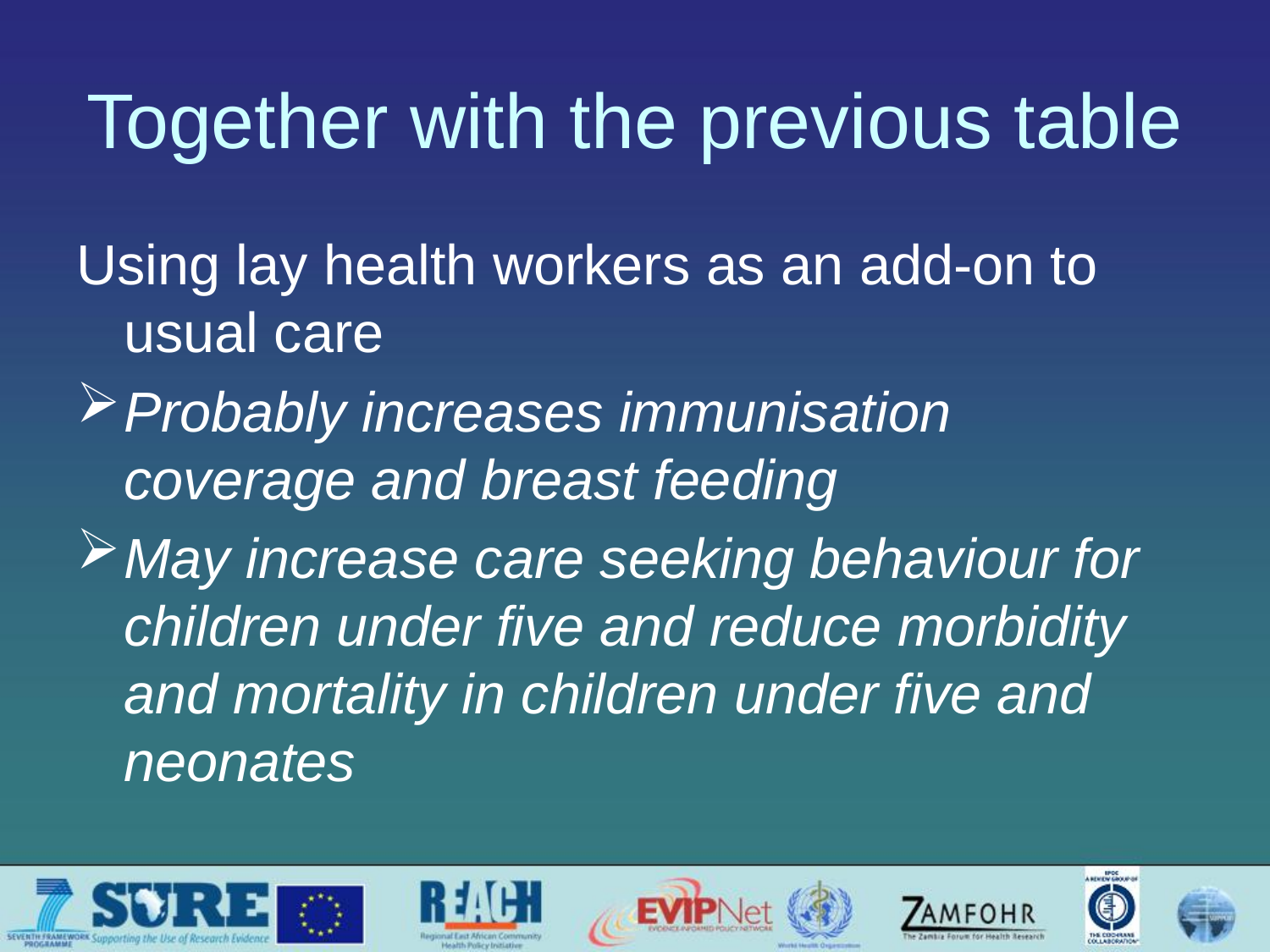

# Together with the previous table
Using lay health workers as an add-on to usual care
Probably increases immunisation coverage and breast feeding
May increase care seeking behaviour for children under five and reduce morbidity and mortality in children under five and neonates